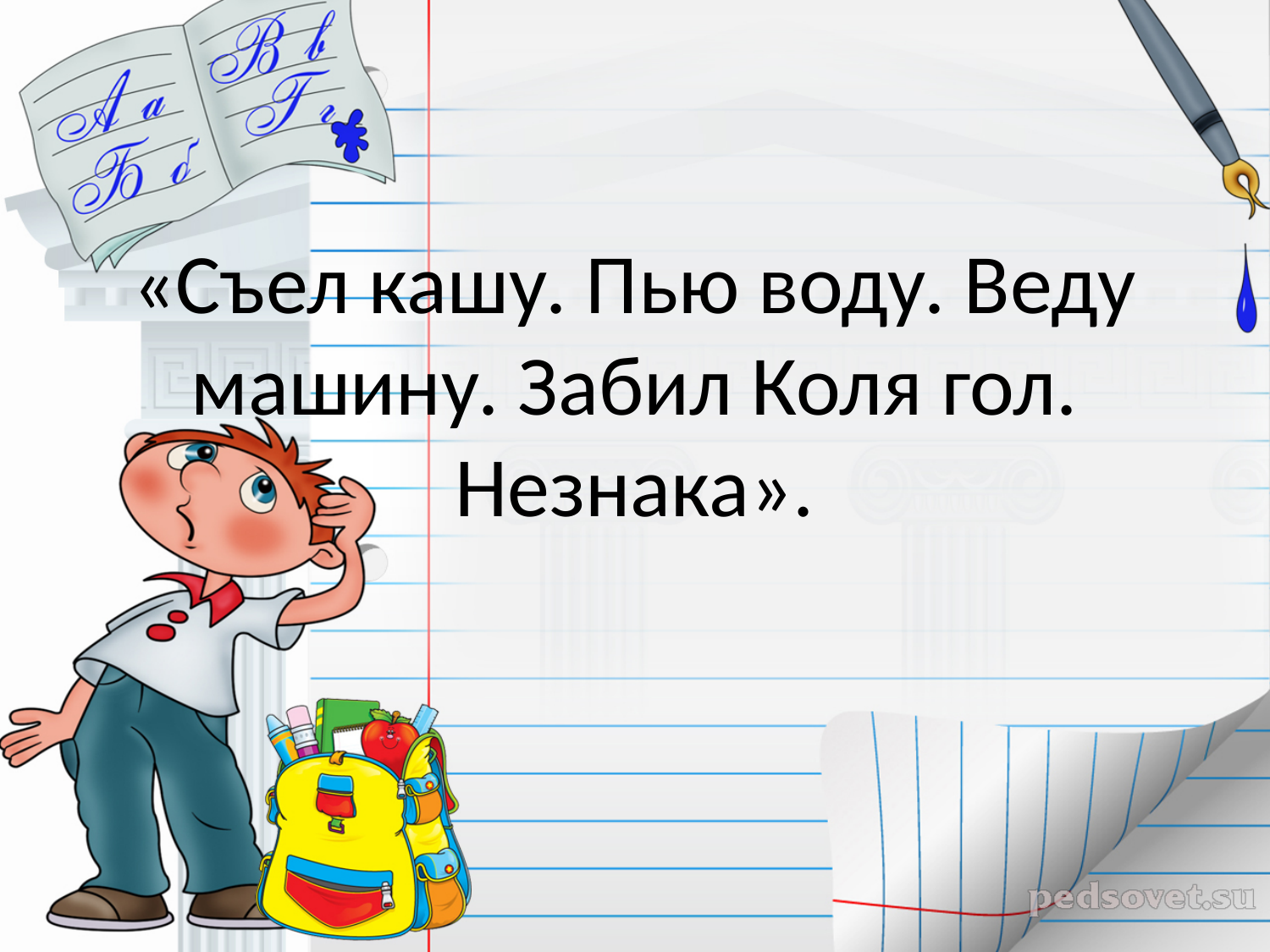

# «Съел кашу. Пью воду. Веду машину. Забил Коля гол. Незнака».